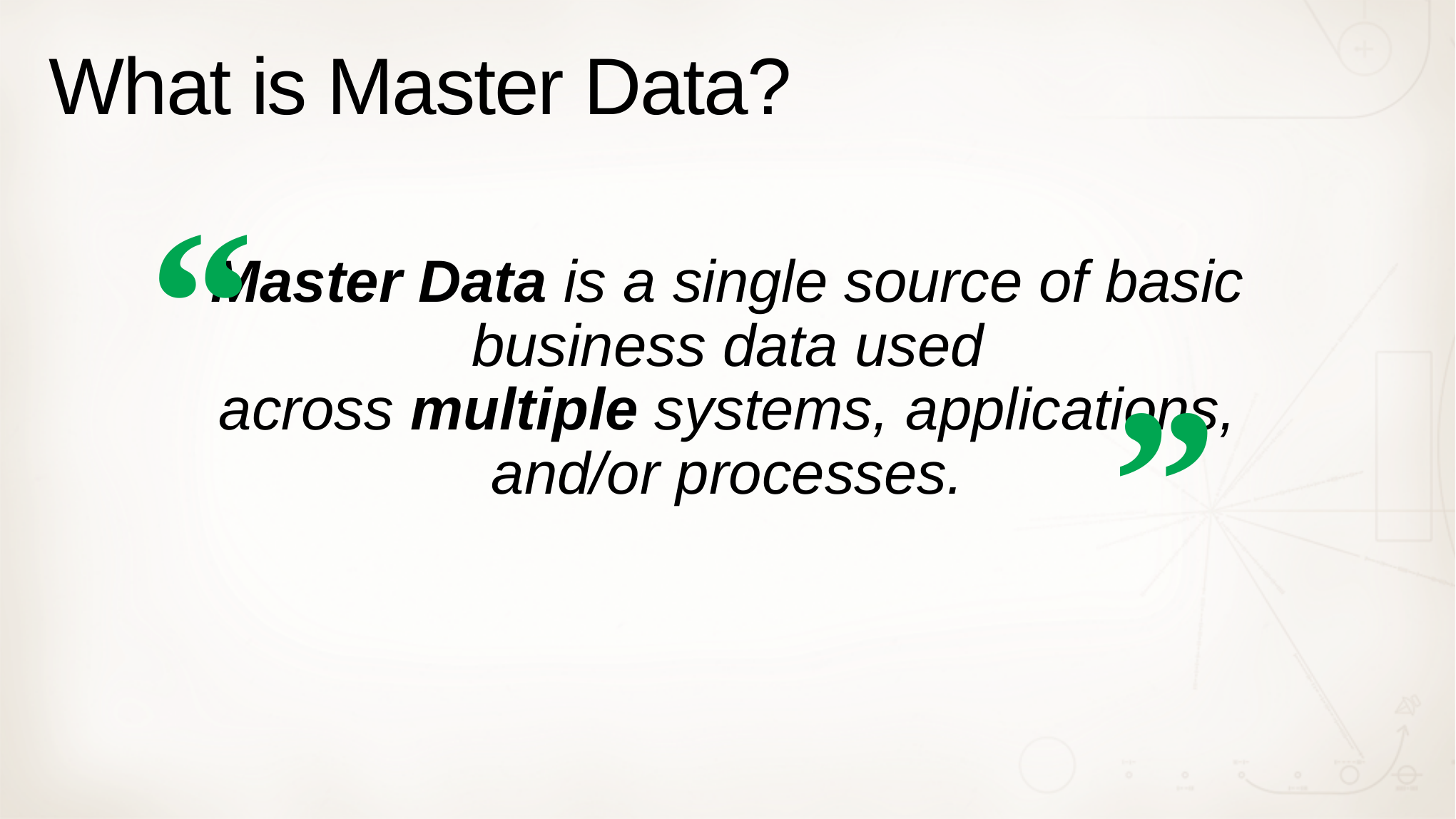

# What is Master Data?
“
Master Data is a single source of basic business data used across multiple systems, applications, and/or processes.
”